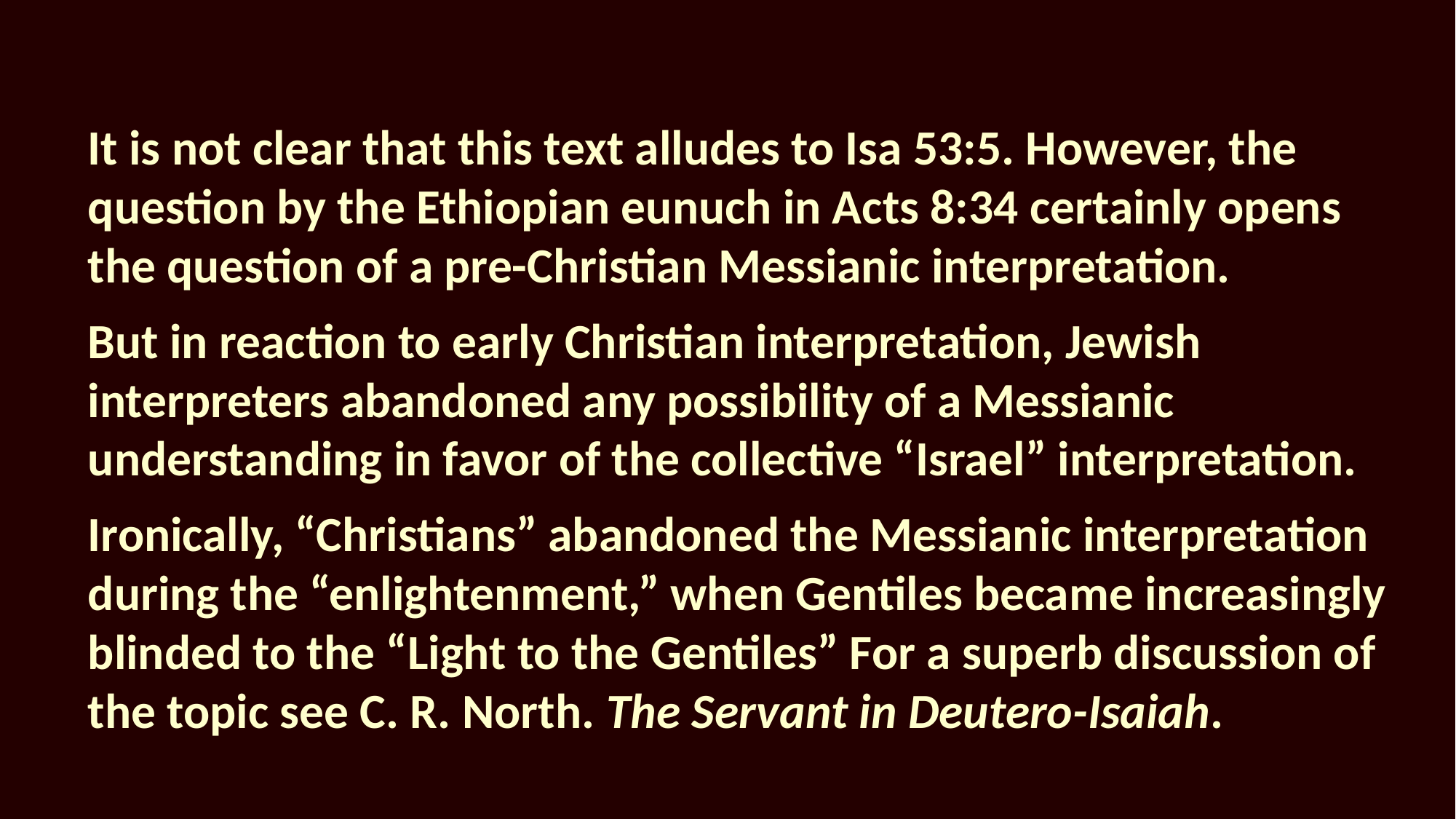

It is not clear that this text alludes to Isa 53:5. However, the question by the Ethiopian eunuch in Acts 8:34 certainly opens the question of a pre-Christian Messianic interpretation.
But in reaction to early Christian interpretation, Jewish interpreters abandoned any possibility of a Messianic understanding in favor of the collective “Israel” interpretation.
Ironically, “Christians” abandoned the Messianic interpretation during the “enlightenment,” when Gentiles became increasingly blinded to the “Light to the Gentiles” For a superb discussion of the topic see C. R. North. The Servant in Deutero-Isaiah.